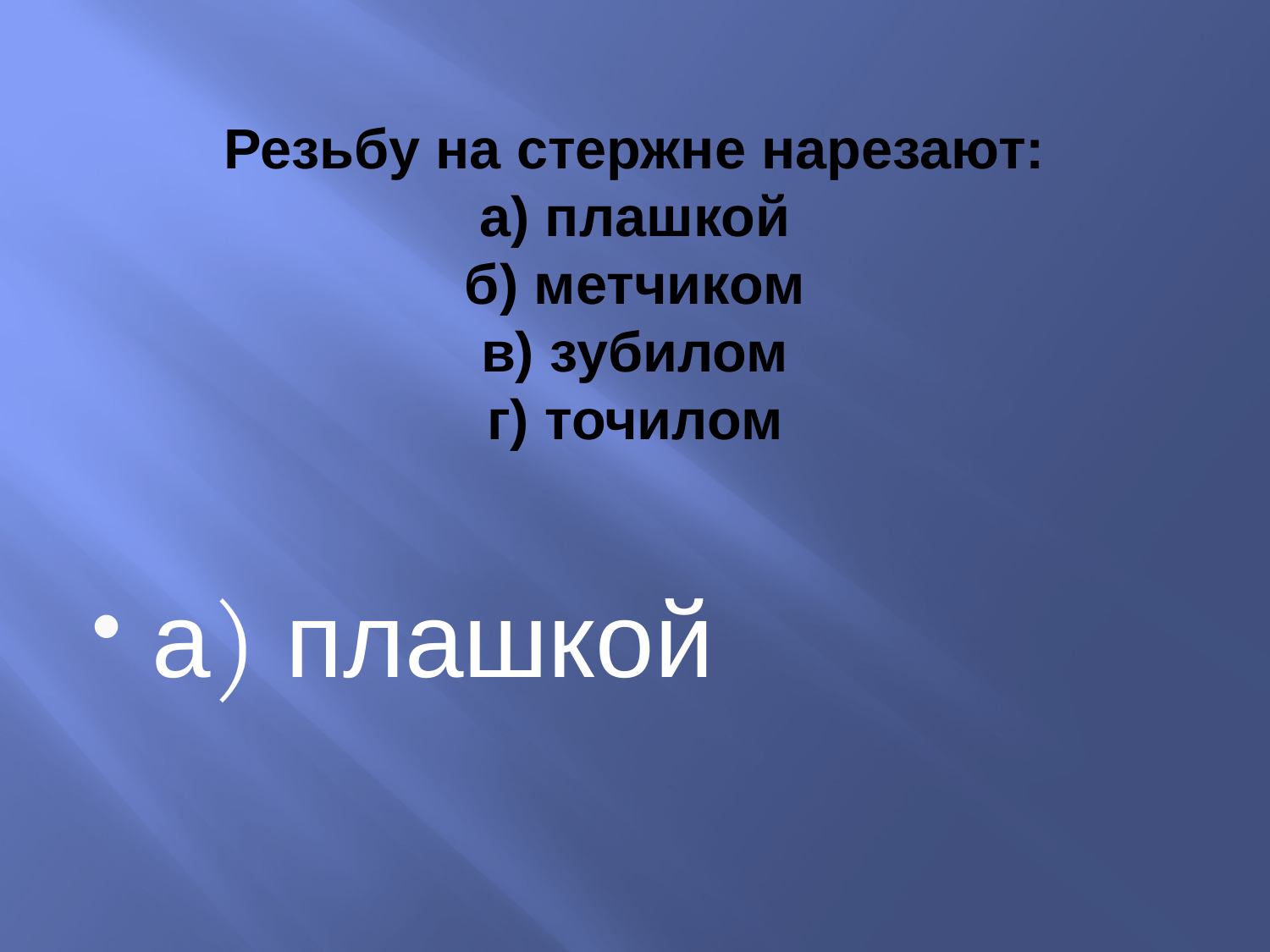

# Резьбу на стержне нарезают: а) плашкой б) метчиком в) зубилом г) точилом
а) плашкой